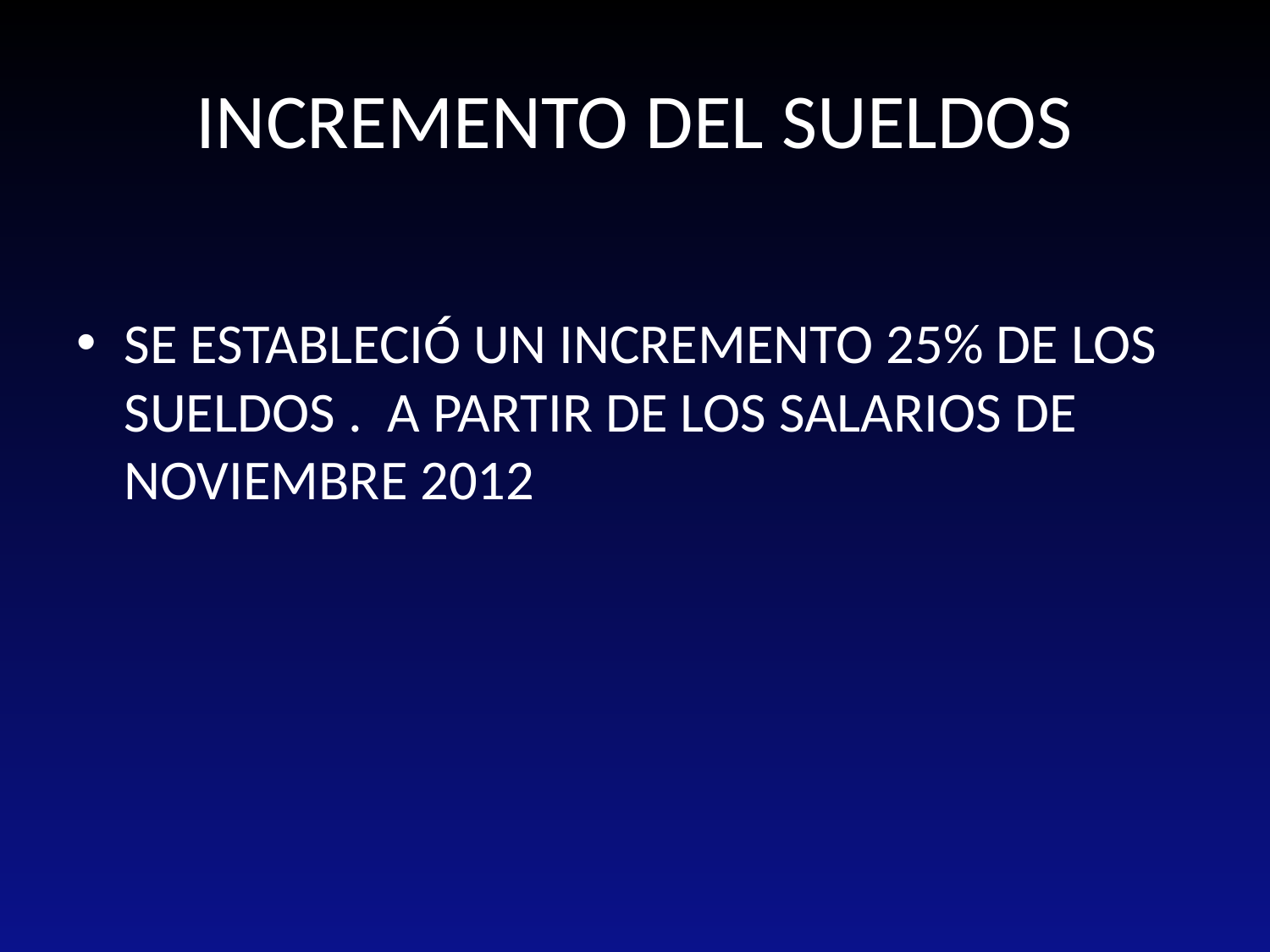

# INCREMENTO DEL SUELDOS

SE ESTABLECIÓ UN INCREMENTO 25% DE LOS SUELDOS .  A PARTIR DE LOS SALARIOS DE NOVIEMBRE 2012